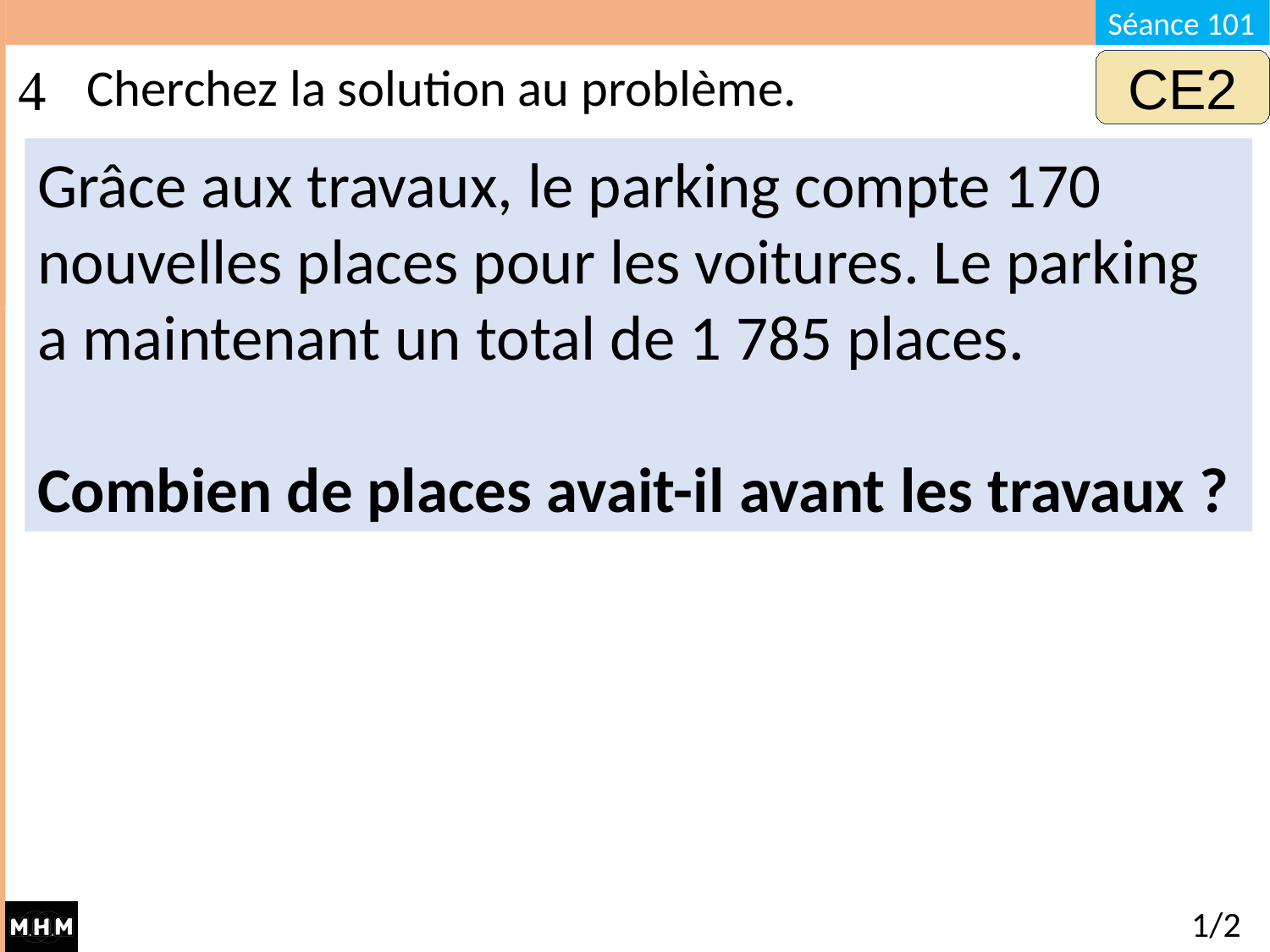

# Cherchez la solution au problème.
CE2
Grâce aux travaux, le parking compte 170 nouvelles places pour les voitures. Le parking a maintenant un total de 1 785 places.

Combien de places avait-il avant les travaux ?
1/2